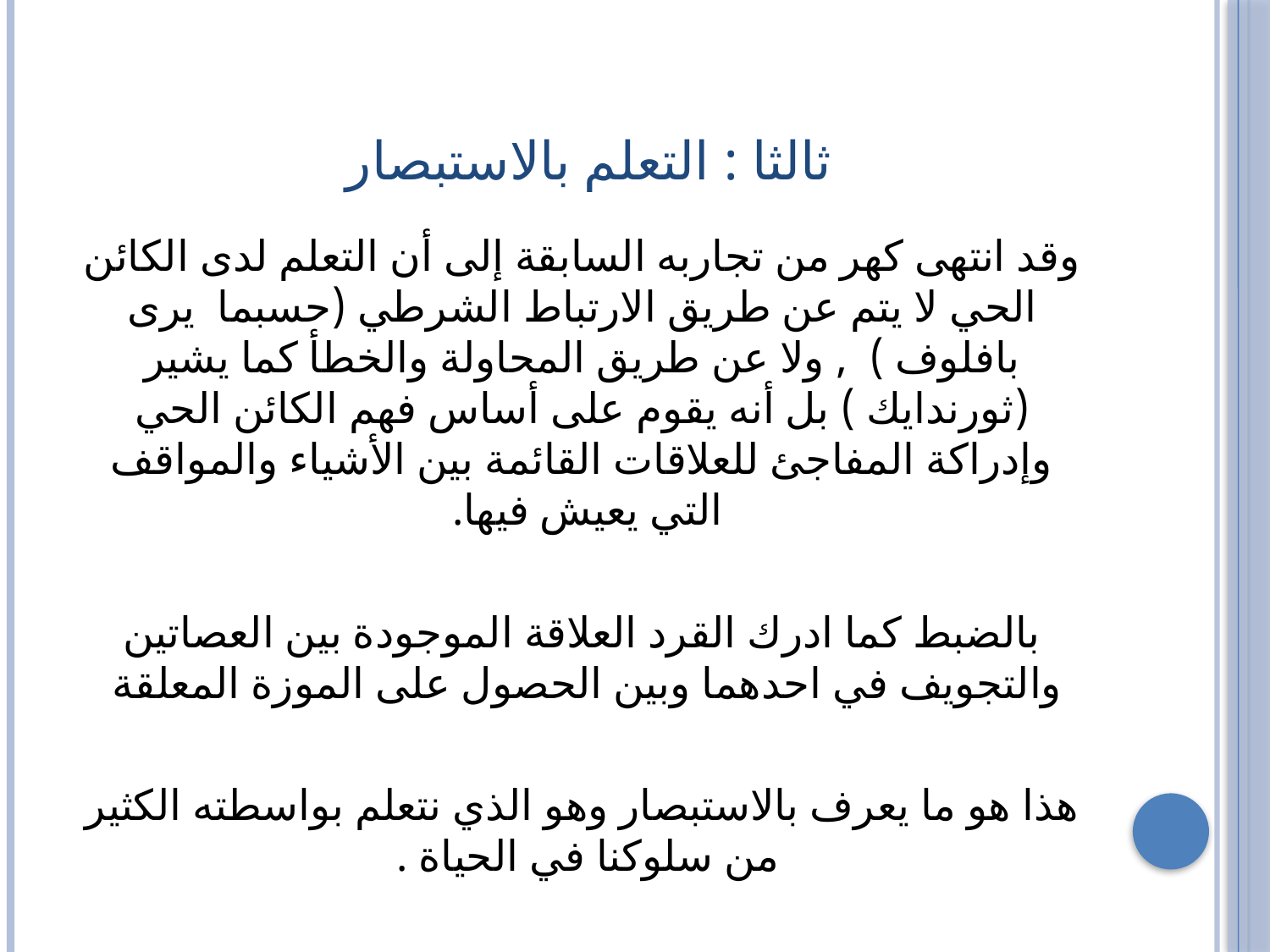

# ثالثا : التعلم بالاستبصار
وقد انتهى كهر من تجاربه السابقة إلى أن التعلم لدى الكائن الحي لا يتم عن طريق الارتباط الشرطي (حسبما  يرى بافلوف )  , ولا عن طريق المحاولة والخطأ كما يشير (ثورندايك ) بل أنه يقوم على أساس فهم الكائن الحي وإدراكة المفاجئ للعلاقات القائمة بين الأشياء والمواقف التي يعيش فيها.

بالضبط كما ادرك القرد العلاقة الموجودة بين العصاتين والتجويف في احدهما وبين الحصول على الموزة المعلقة

هذا هو ما يعرف بالاستبصار وهو الذي نتعلم بواسطته الكثير من سلوكنا في الحياة .